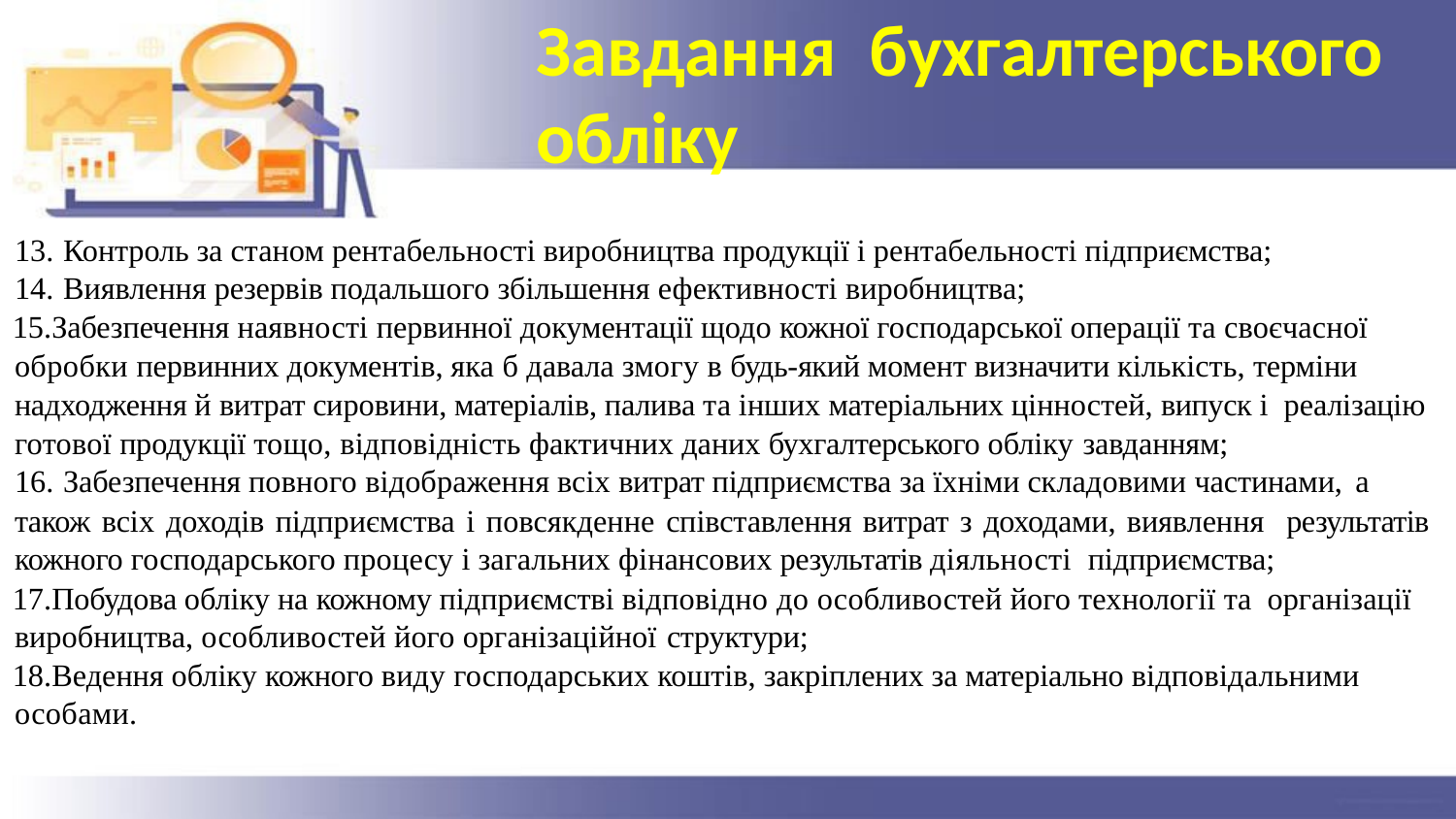

# Завдання  бухгалтерського обліку

Контроль за станом рентабельності виробництва продукції і рентабельності підприємства;
Виявлення резервів подальшого збільшення ефективності виробництва;
Забезпечення наявності первинної документації щодо кожної господарської операції та своєчасної  обробки первинних документів, яка б давала змогу в будь-який момент визначити кількість, терміни  надходження й витрат сировини, матеріалів, палива та інших матеріальних цінностей, випуск і  реалізацію готової продукції тощо, відповідність фактичних даних бухгалтерського обліку завданням;
Забезпечення повного відображення всіх витрат підприємства за їхніми складовими частинами, а
також всіх доходів підприємства і повсякденне співставлення витрат з доходами, виявлення  результатів кожного господарського процесу і загальних фінансових результатів діяльності  підприємства;
Побудова обліку на кожному підприємстві відповідно до особливостей його технології та  організації виробництва, особливостей його організаційної структури;
Ведення обліку кожного виду господарських коштів, закріплених за матеріально відповідальними  особами.